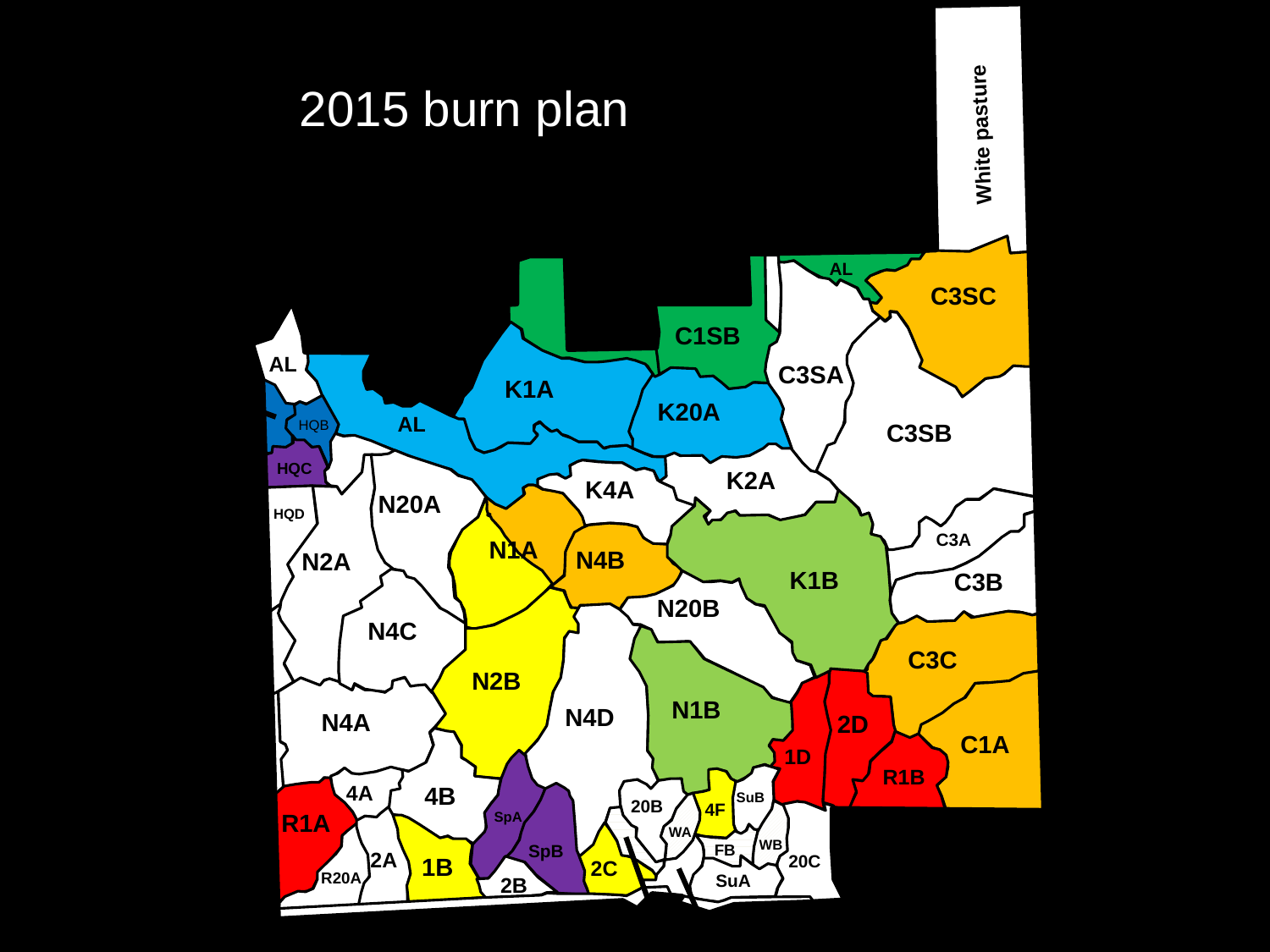

White pasture
AL
C3SC
C1SB
AL
Nature trail
C3SA
HQA
K1A
K20A

AL
HQB
C3SB
HQC
K2A
K4A
N20A
HQD
C3A
N1A
N4B
N2A
K1B
C3B
N20B
N4C
C3C
N2B
N1B
N4D
N4A
2D
C1A
1D
R1B
4A
4B
SuB
20B
4F
R1A
SpA
WA
WB
SpB
FB

2A
20C
1B
2C
R20A
SuA
2B

R20B
FA
2015 burn plan
Winter
Spring